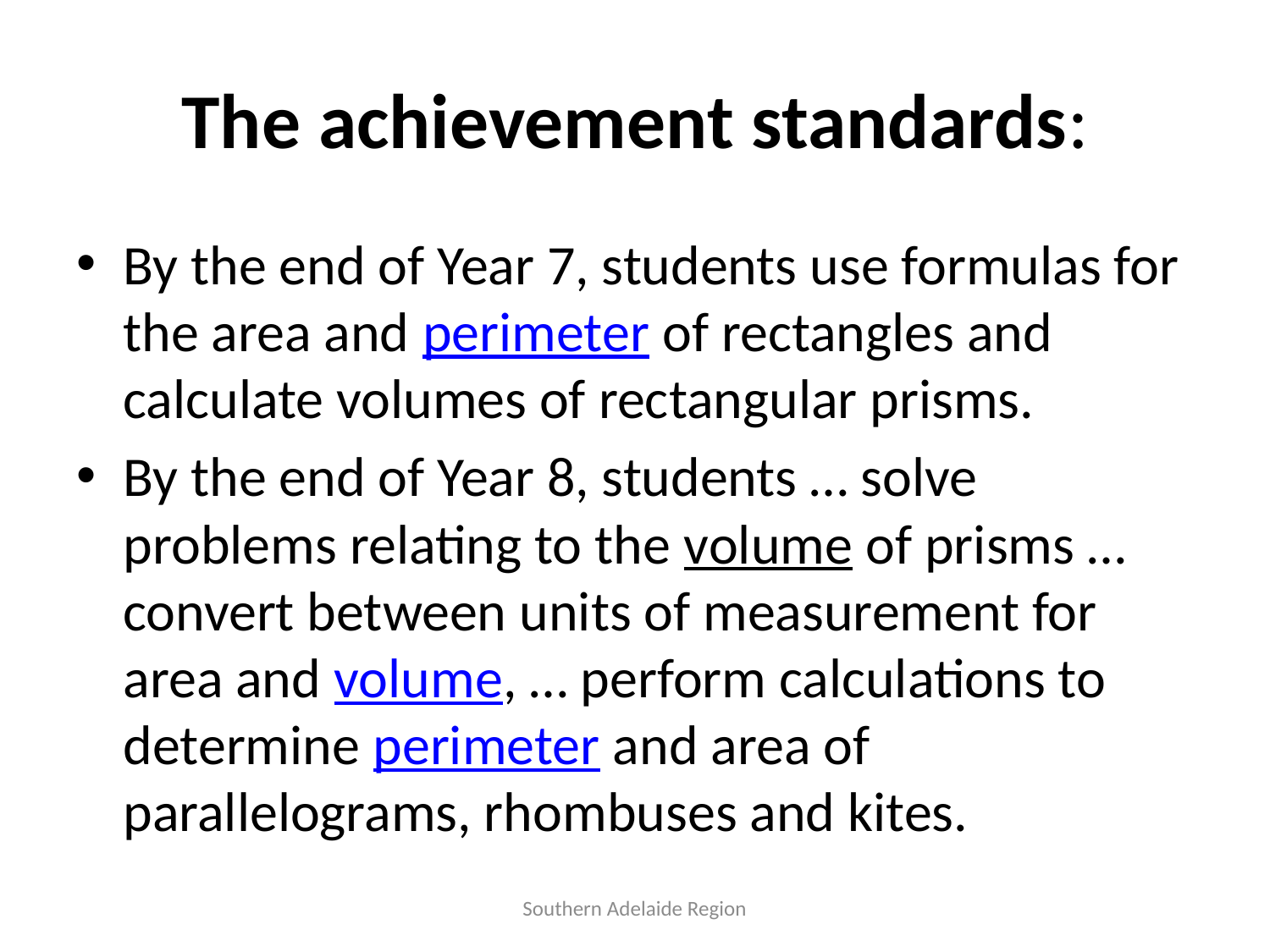

# The achievement standards:
By the end of Year 7, students use formulas for the area and perimeter of rectangles and calculate volumes of rectangular prisms.
By the end of Year 8, students … solve problems relating to the volume of prisms … convert between units of measurement for area and volume, … perform calculations to determine perimeter and area of parallelograms, rhombuses and kites.

Southern Adelaide Region